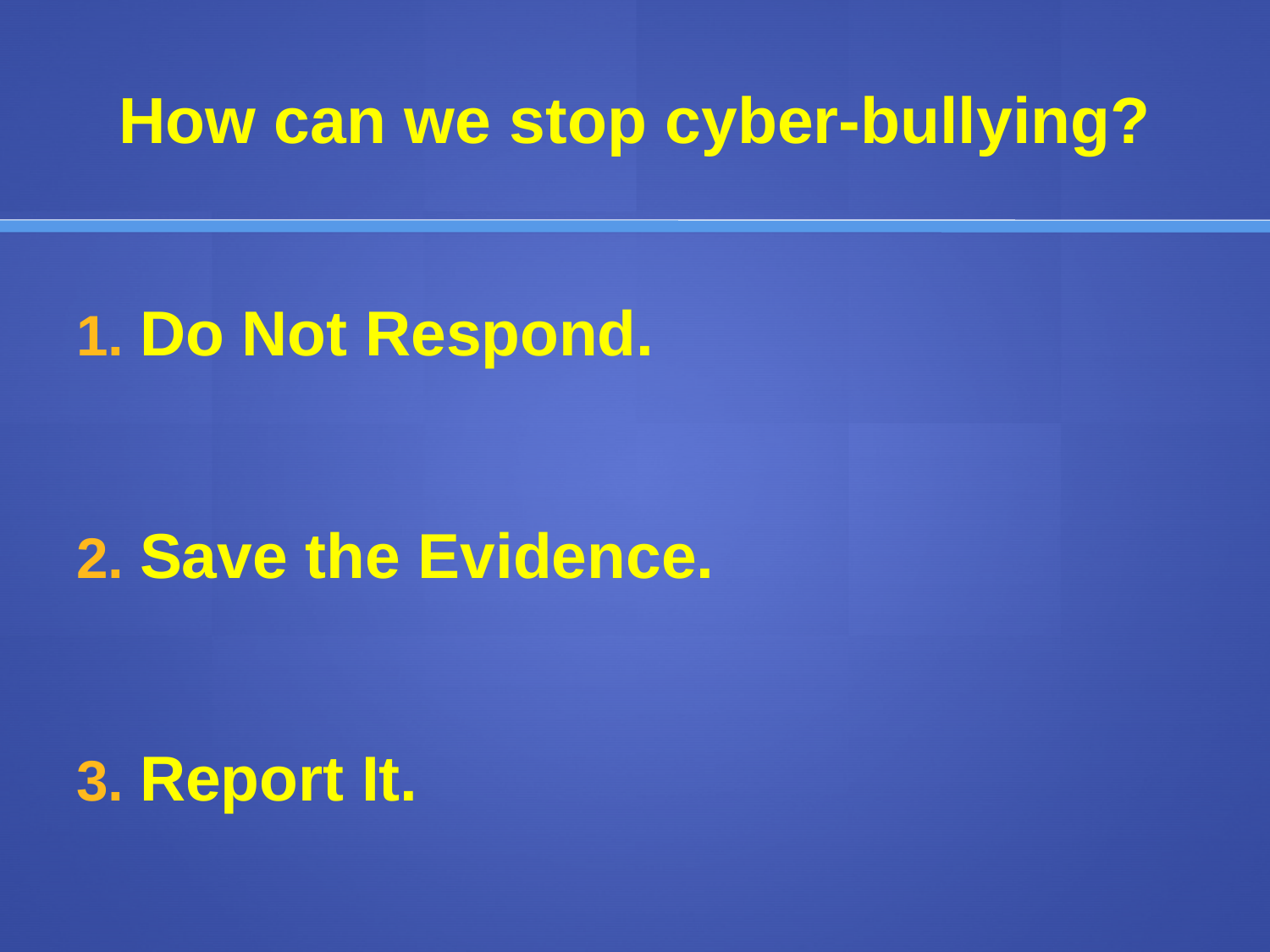

# How can we stop cyber-bullying?
Do Not Respond.

Save the Evidence.

Report It.